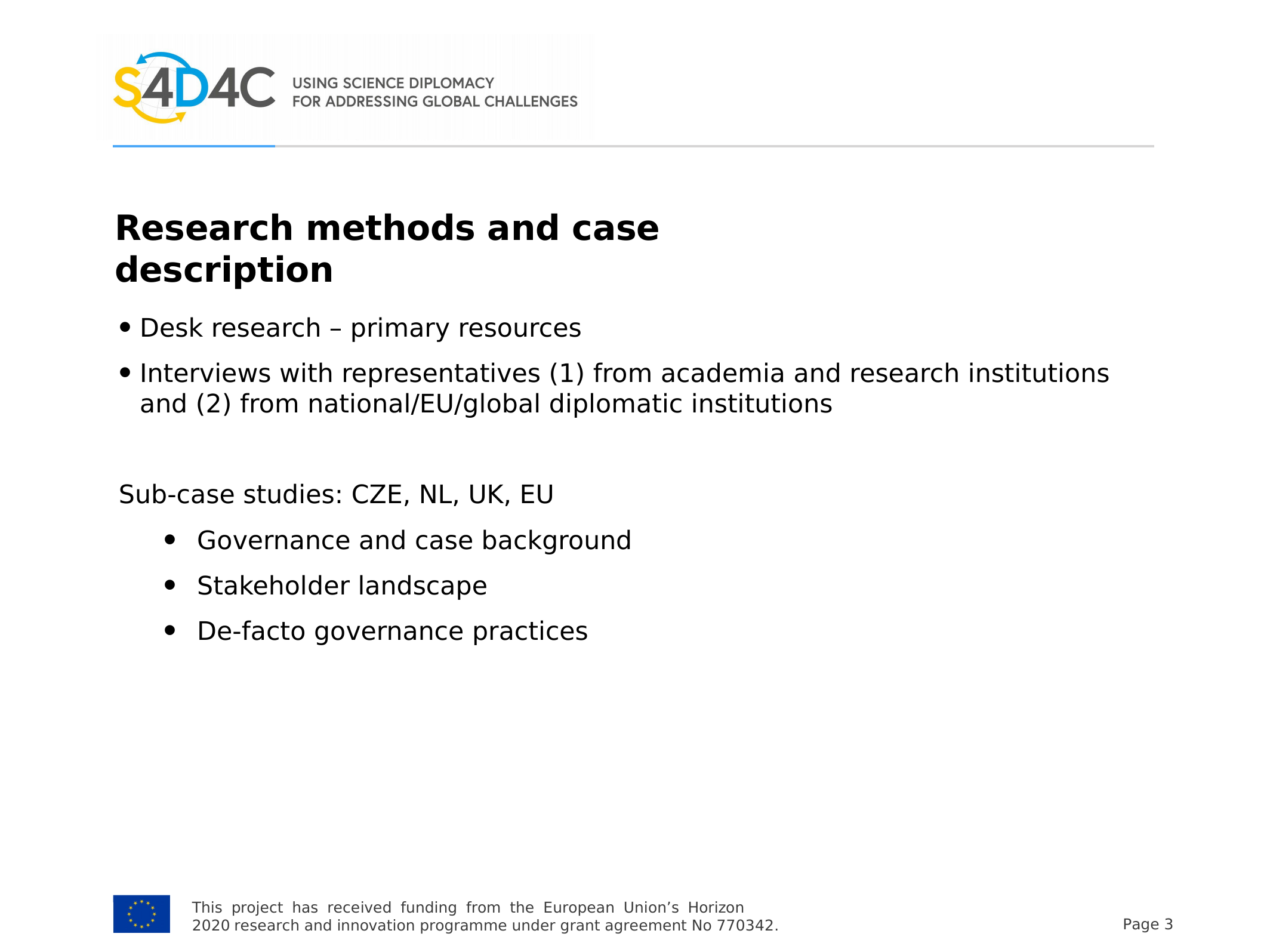

Research methods and case description

Desk research – primary resources
Interviews with representatives (1) from academia and research institutions and (2) from national/EU/global diplomatic institutions

Sub-case studies: CZE, NL, UK, EU
Governance and case background
Stakeholder landscape
De-facto governance practices

This  project  has  received  funding  from  the  European  Union’s  Horizon  2020 research and innovation programme under grant agreement No 770342.
Page 3